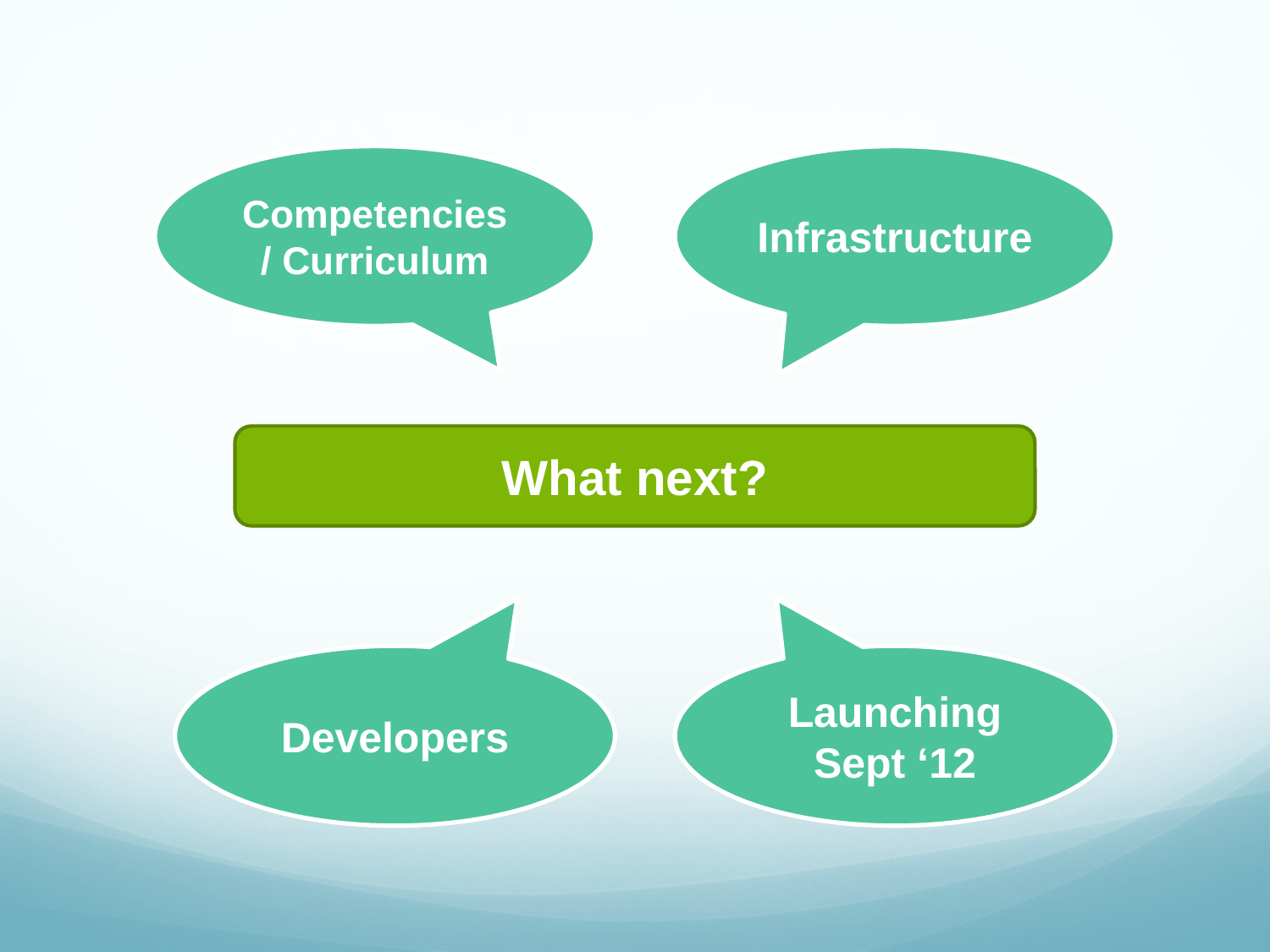

Competencies / Curriculum
Infrastructure
What next?
Developers
Launching Sept ‘12